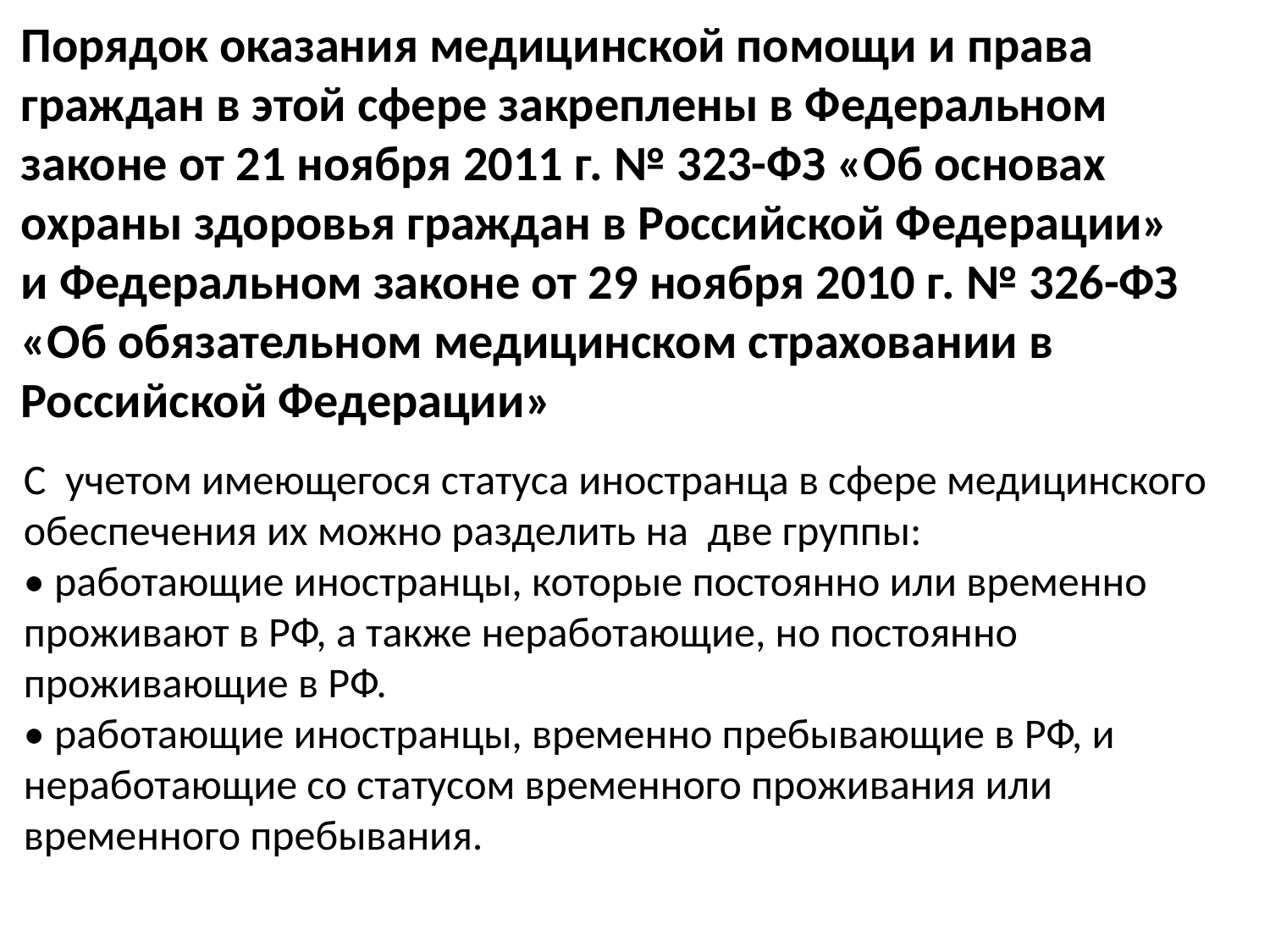

Порядок оказания медицинской помощи и права граждан в этой сфере закреплены в Федеральном законе от 21 ноября 2011 г. № 323-ФЗ «Об основах охраны здоровья граждан в Российской Федерации»  и Федеральном законе от 29 ноября 2010 г. № 326-ФЗ «Об обязательном медицинском страховании в Российской Федерации»
С  учетом имеющегося статуса иностранца в сфере медицинского обеспечения их можно разделить на  две группы:
• работающие иностранцы, которые постоянно или временно проживают в РФ, а также неработающие, но постоянно проживающие в РФ.
• работающие иностранцы, временно пребывающие в РФ, и неработающие со статусом временного проживания или временного пребывания.